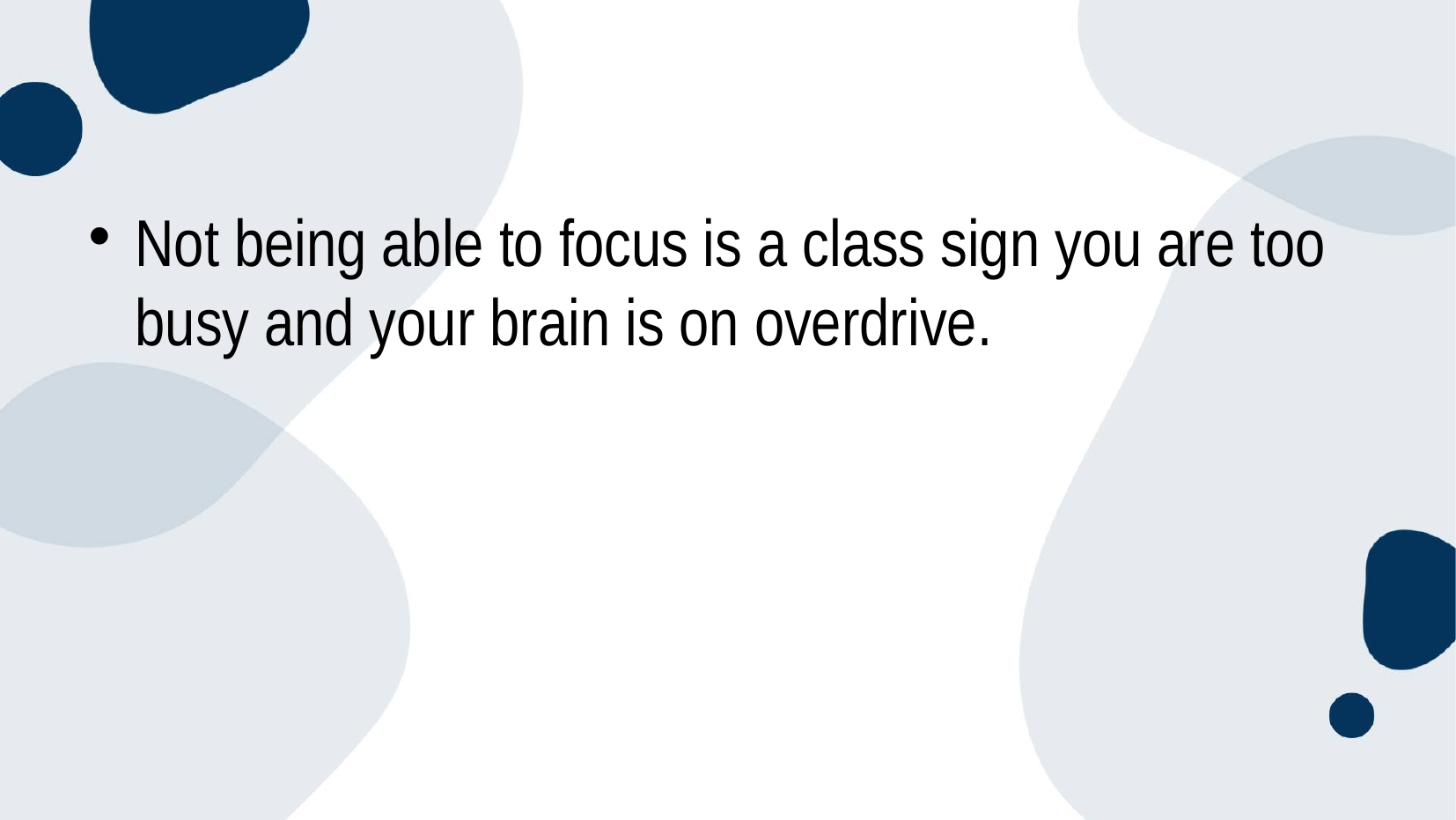

Not being able to focus is a class sign you are too busy and your brain is on overdrive.